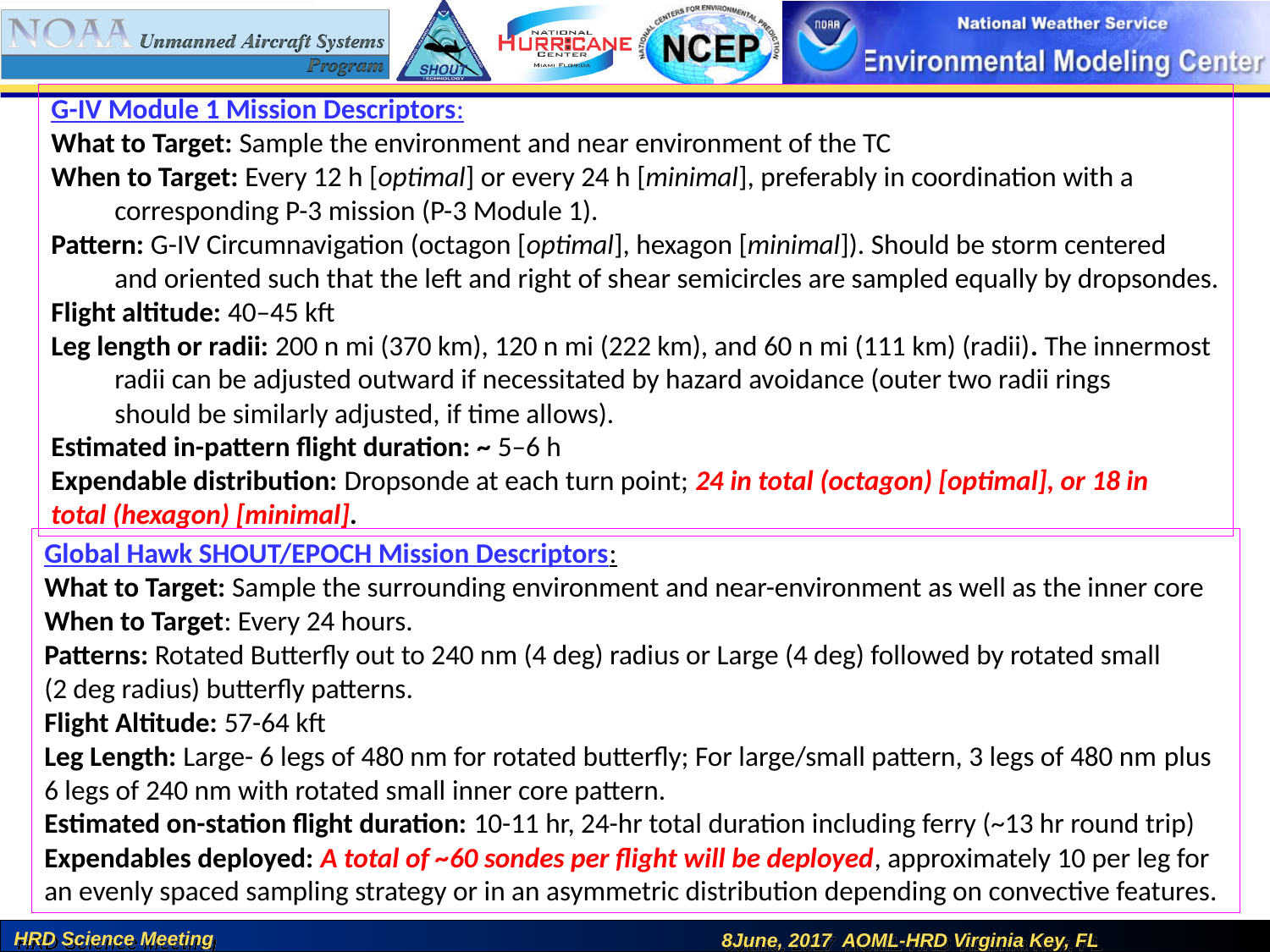

G-IV Module 1 Mission Descriptors:
What to Target: Sample the environment and near environment of the TC
When to Target: Every 12 h [optimal] or every 24 h [minimal], preferably in coordination with a
corresponding P-3 mission (P-3 Module 1).
Pattern: G-IV Circumnavigation (octagon [optimal], hexagon [minimal]). Should be storm centered
and oriented such that the left and right of shear semicircles are sampled equally by dropsondes.
Flight altitude: 40–45 kft
Leg length or radii: 200 n mi (370 km), 120 n mi (222 km), and 60 n mi (111 km) (radii). The innermost
radii can be adjusted outward if necessitated by hazard avoidance (outer two radii rings
should be similarly adjusted, if time allows).
Estimated in-pattern flight duration: ~ 5–6 h
Expendable distribution: Dropsonde at each turn point; 24 in total (octagon) [optimal], or 18 in
total (hexagon) [minimal].
Global Hawk SHOUT/EPOCH Mission Descriptors:
What to Target: Sample the surrounding environment and near-environment as well as the inner core
When to Target: Every 24 hours.
Patterns: Rotated Butterfly out to 240 nm (4 deg) radius or Large (4 deg) followed by rotated small
(2 deg radius) butterfly patterns.
Flight Altitude: 57-64 kft
Leg Length: Large- 6 legs of 480 nm for rotated butterfly; For large/small pattern, 3 legs of 480 nm plus
6 legs of 240 nm with rotated small inner core pattern.
Estimated on-station flight duration: 10-11 hr, 24-hr total duration including ferry (~13 hr round trip)
Expendables deployed: A total of ~60 sondes per flight will be deployed, approximately 10 per leg for
an evenly spaced sampling strategy or in an asymmetric distribution depending on convective features.